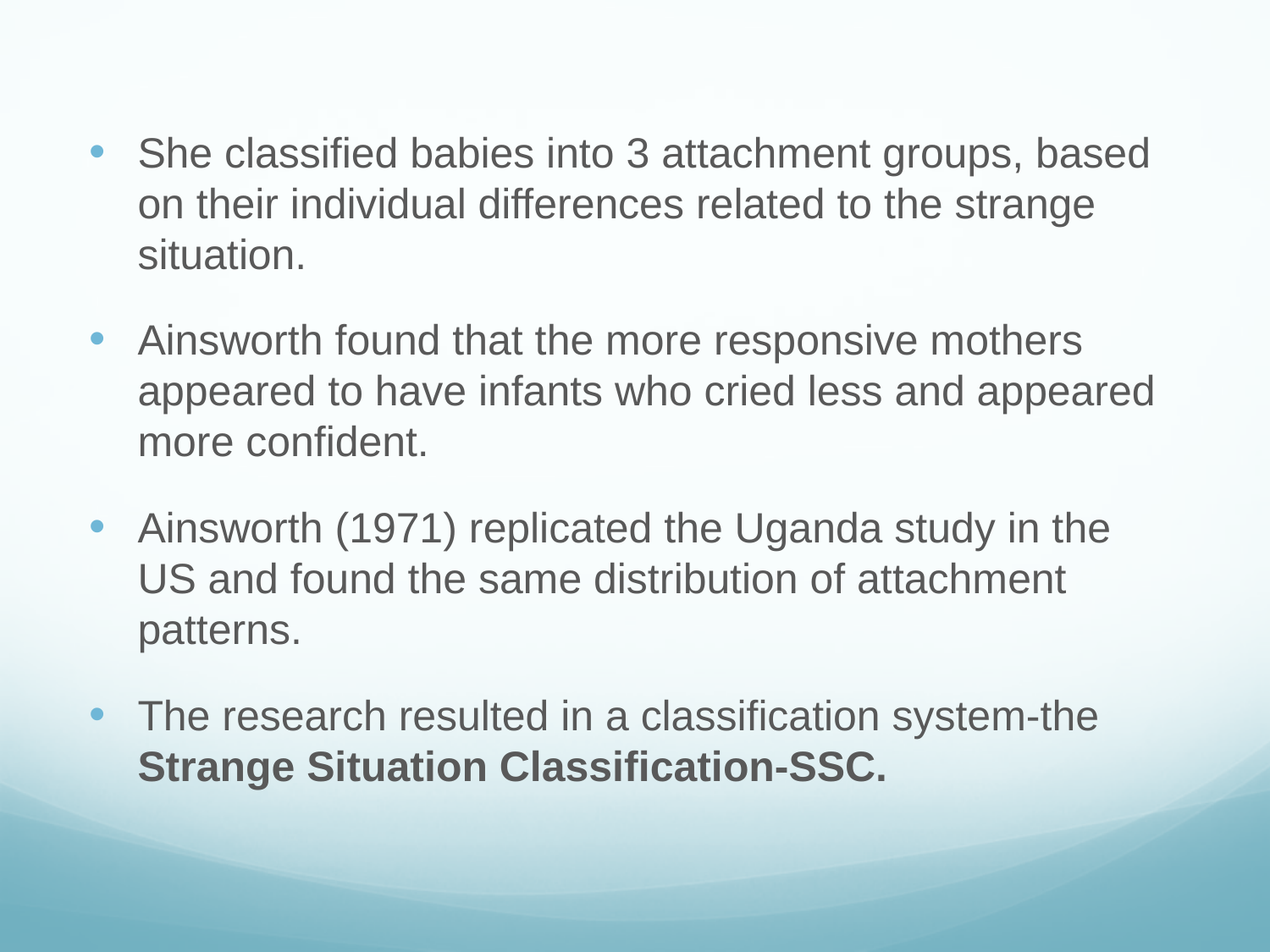

She classified babies into 3 attachment groups, based on their individual differences related to the strange situation.
Ainsworth found that the more responsive mothers appeared to have infants who cried less and appeared more confident.
Ainsworth (1971) replicated the Uganda study in the US and found the same distribution of attachment patterns.
The research resulted in a classification system-the Strange Situation Classification-SSC.